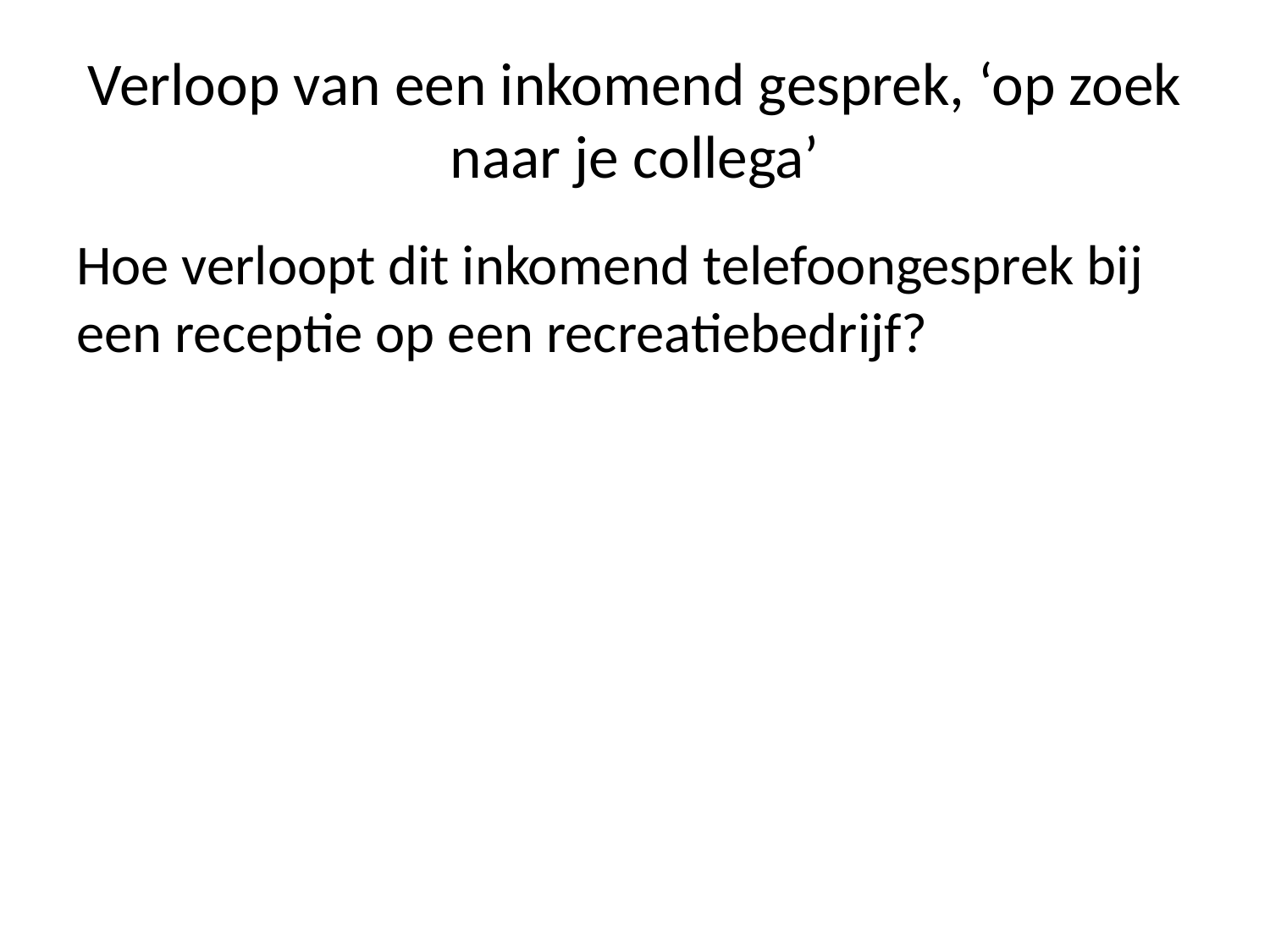

# Verloop van een inkomend gesprek, ‘op zoek naar je collega’
Hoe verloopt dit inkomend telefoongesprek bij een receptie op een recreatiebedrijf?